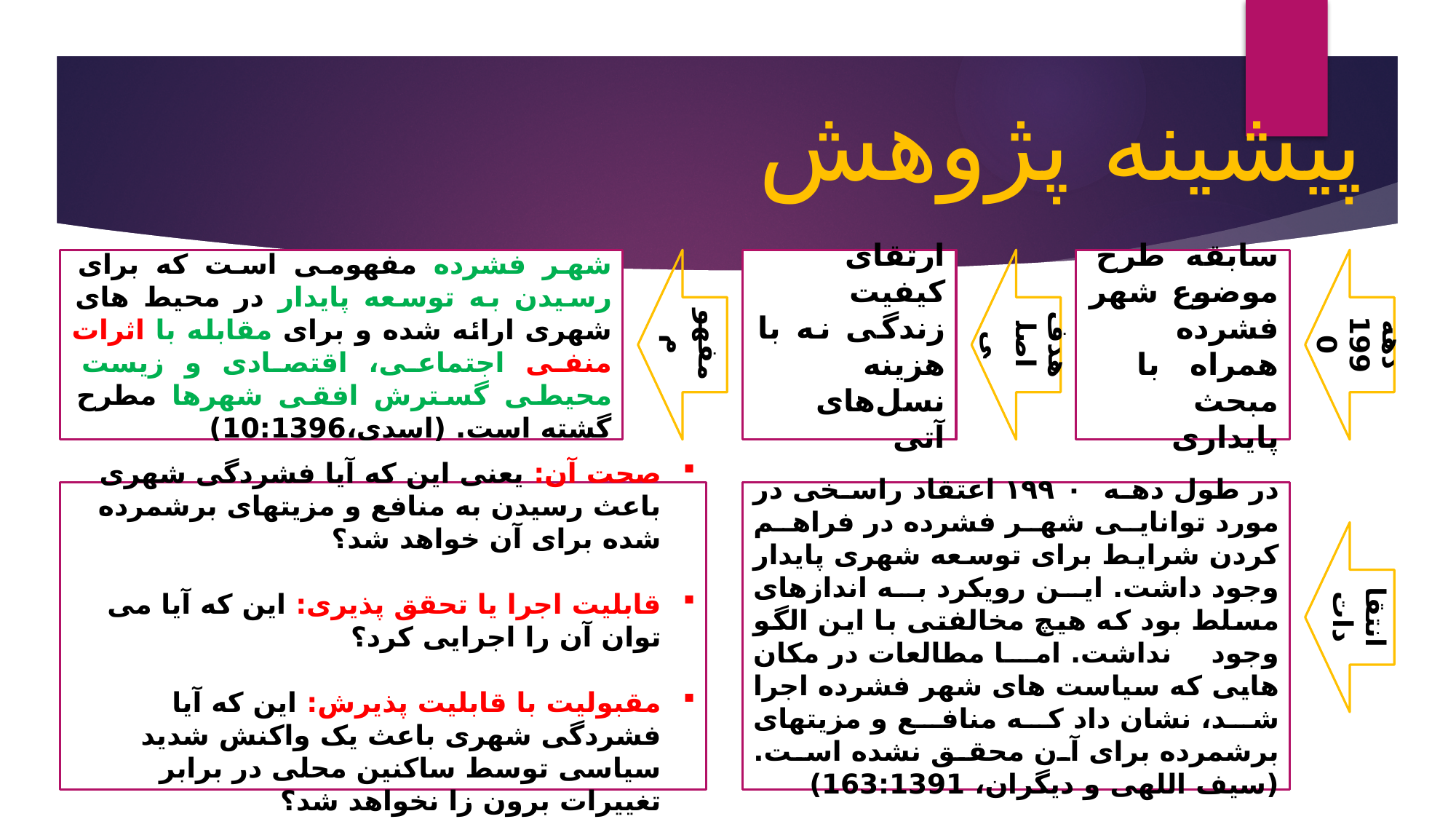

پیشینه پژوهش
شهر فشرده مفهومی است که برای رسیدن به توسعه پایدار در محیط های شهری ارائه شده و برای مقابله با اثرات منفی اجتماعی، اقتصادی و زیست محیطی گسترش افقی شهرها مطرح گشته است. (اسدی،10:1396)
مفهوم
ارتقای کیفیت زندگی نه با هزینه نسل‌های آتی
هدف اصلی
سابقه طرح موضوع شهر فشرده همراه با  مبحث پایداری
دهه 1990
صحت آن: یعنی این که آیا فشردگی شهری باعث رسیدن به منافع و مزیتهای برشمرده شده برای آن خواهد شد؟

قابلیت اجرا یا تحقق پذیری: این که آیا می توان آن را اجرایی کرد؟

مقبولیت با قابلیت پذیرش: این که آیا فشردگی شهری باعث یک واکنش شدید سیاسی توسط ساکنین محلی در برابر تغییرات برون زا نخواهد شد؟
در طول دهه ۱۹۹۰ اعتقاد راسخی در مورد توانایی شهر فشرده در فراهم کردن شرایط برای توسعه شهری پایدار وجود داشت. این رویکرد به اندازهای مسلط بود که هیچ مخالفتی با این الگو وجود نداشت. اما مطالعات در مکان هایی که سیاست های شهر فشرده اجرا شد، نشان داد که منافع و مزیتهای برشمرده برای آن محقق نشده است. (سیف اللهی و دیگران، 163:1391)
انتقادات